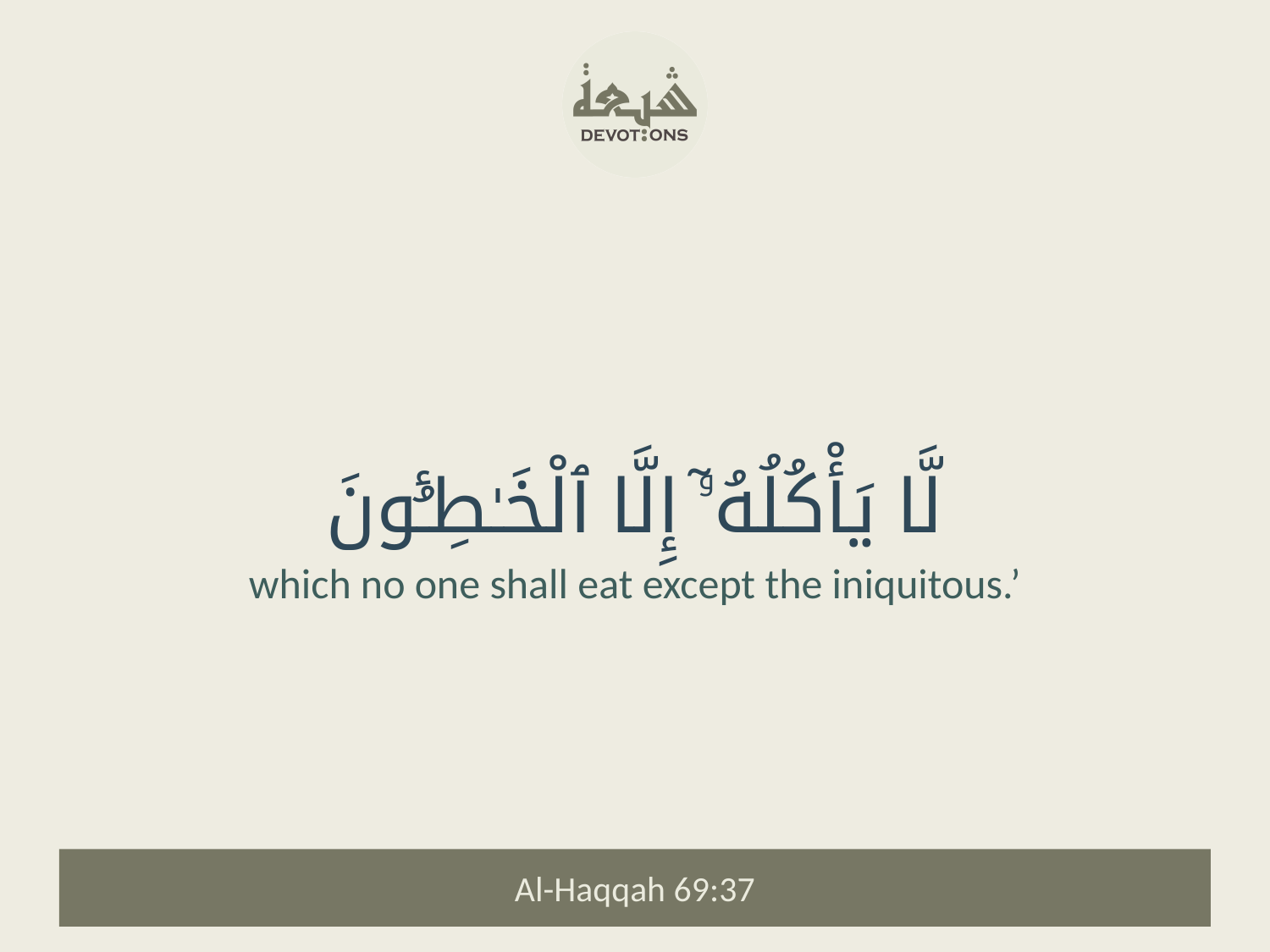

لَّا يَأْكُلُهُۥٓ إِلَّا ٱلْخَـٰطِـُٔونَ
which no one shall eat except the iniquitous.’
Al-Haqqah 69:37